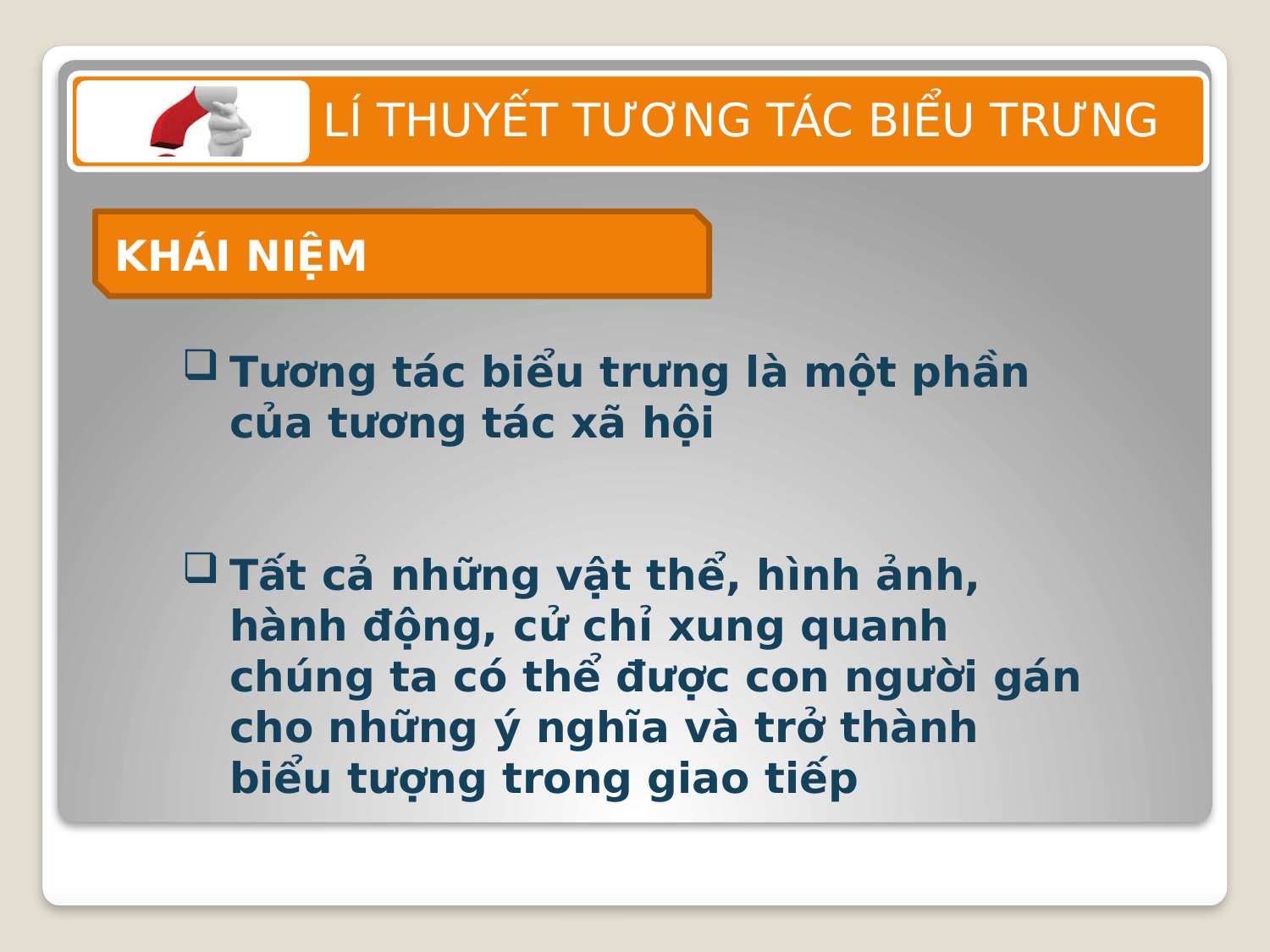

LÍ THUYẾT TƯƠNG TÁC BIỂU TRƯNG
KHÁI NIỆM
Tương tác biểu trưng là một phần của tương tác xã hội

Tất cả những vật thể, hình ảnh, hành động, cử chỉ xung quanh chúng ta có thể được con người gán cho những ý nghĩa và trở thành biểu tượng trong giao tiếp